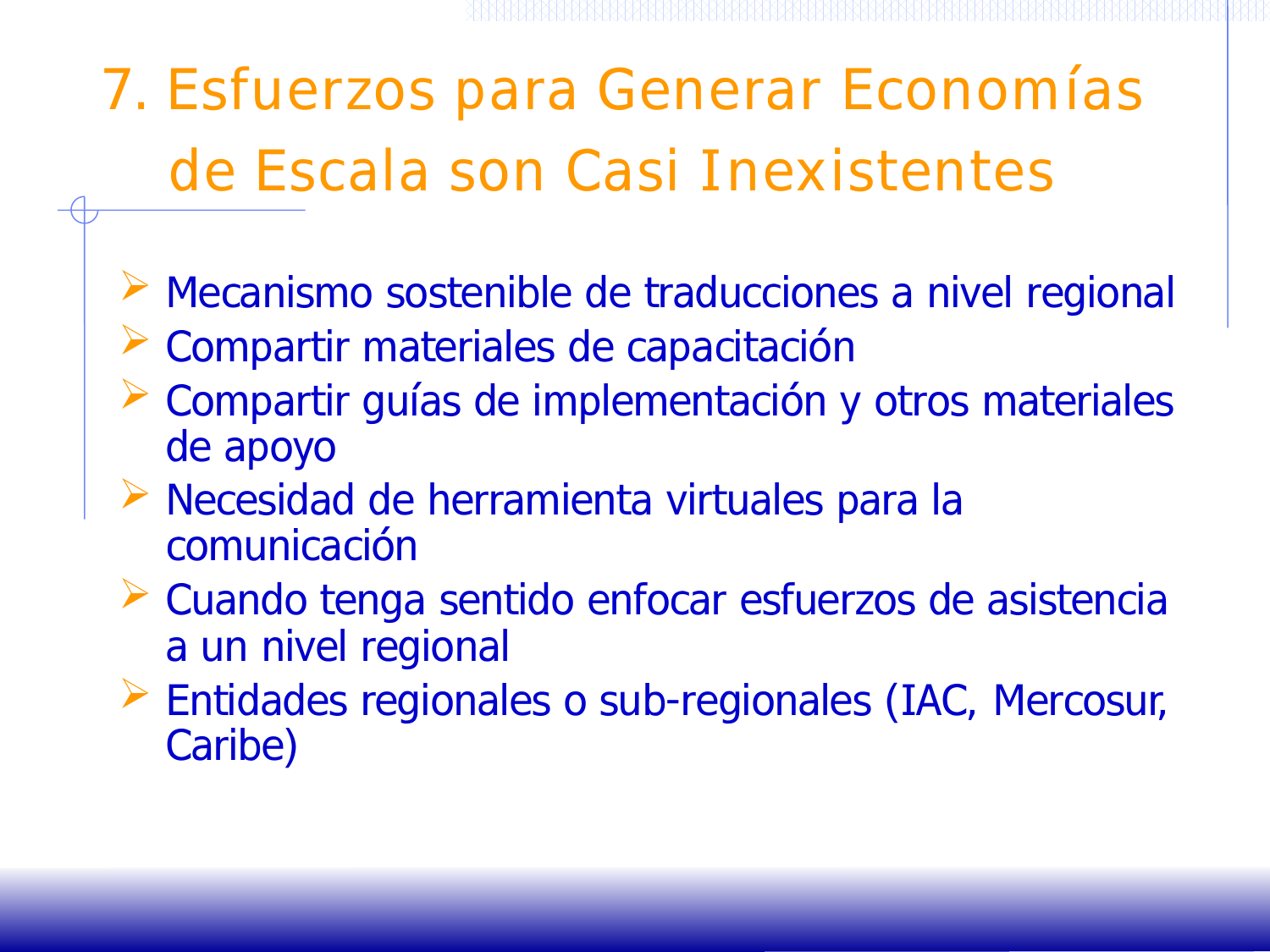

# 7. Esfuerzos para Generar Economías de Escala son Casi Inexistentes
Mecanismo sostenible de traducciones a nivel regional
Compartir materiales de capacitación
Compartir guías de implementación y otros materiales de apoyo
Necesidad de herramienta virtuales para la comunicación
Cuando tenga sentido enfocar esfuerzos de asistencia a un nivel regional
Entidades regionales o sub-regionales (IAC, Mercosur, Caribe)

22